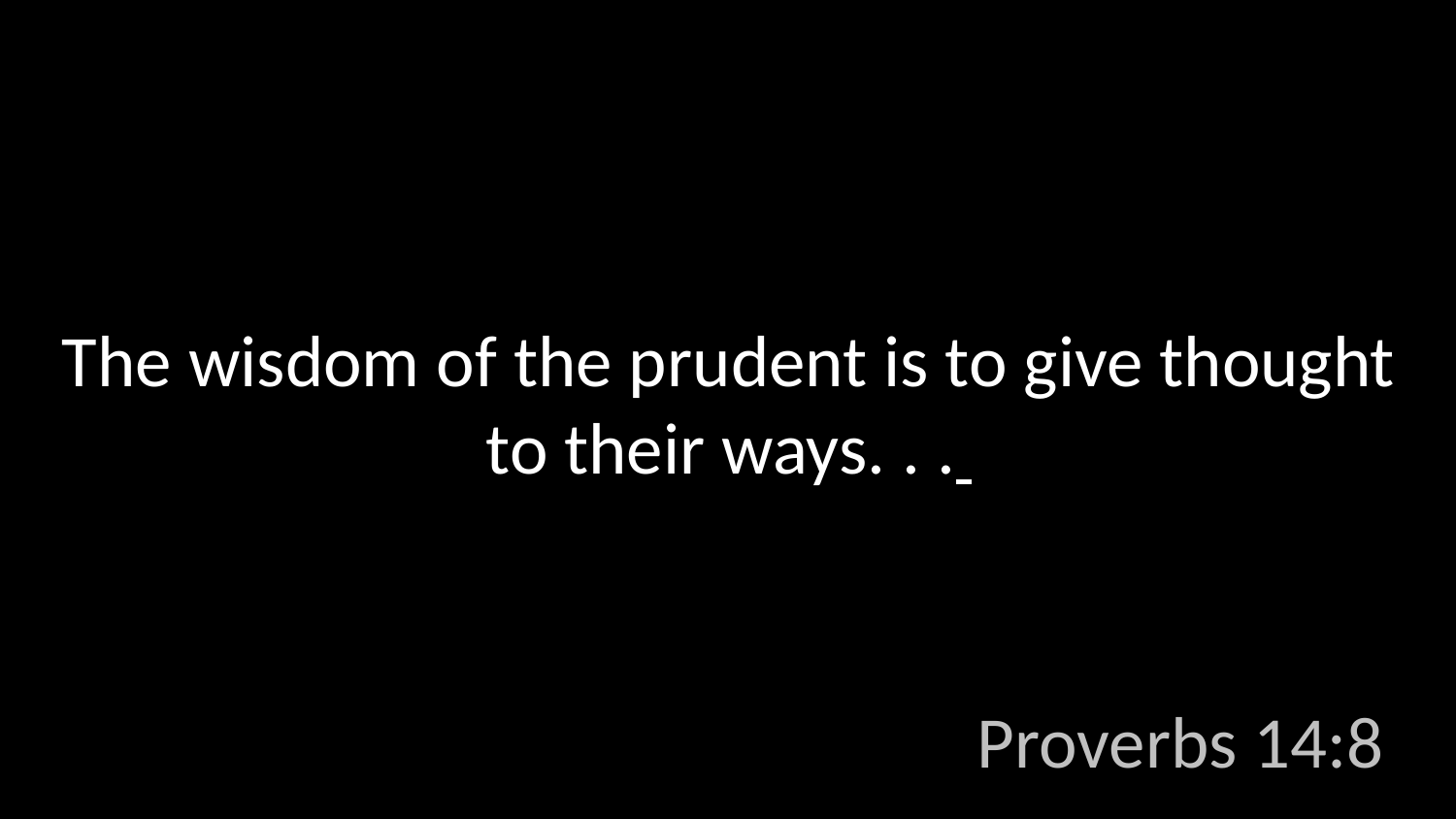

The wisdom of the prudent is to give thought to their ways. . .
Proverbs 14:8